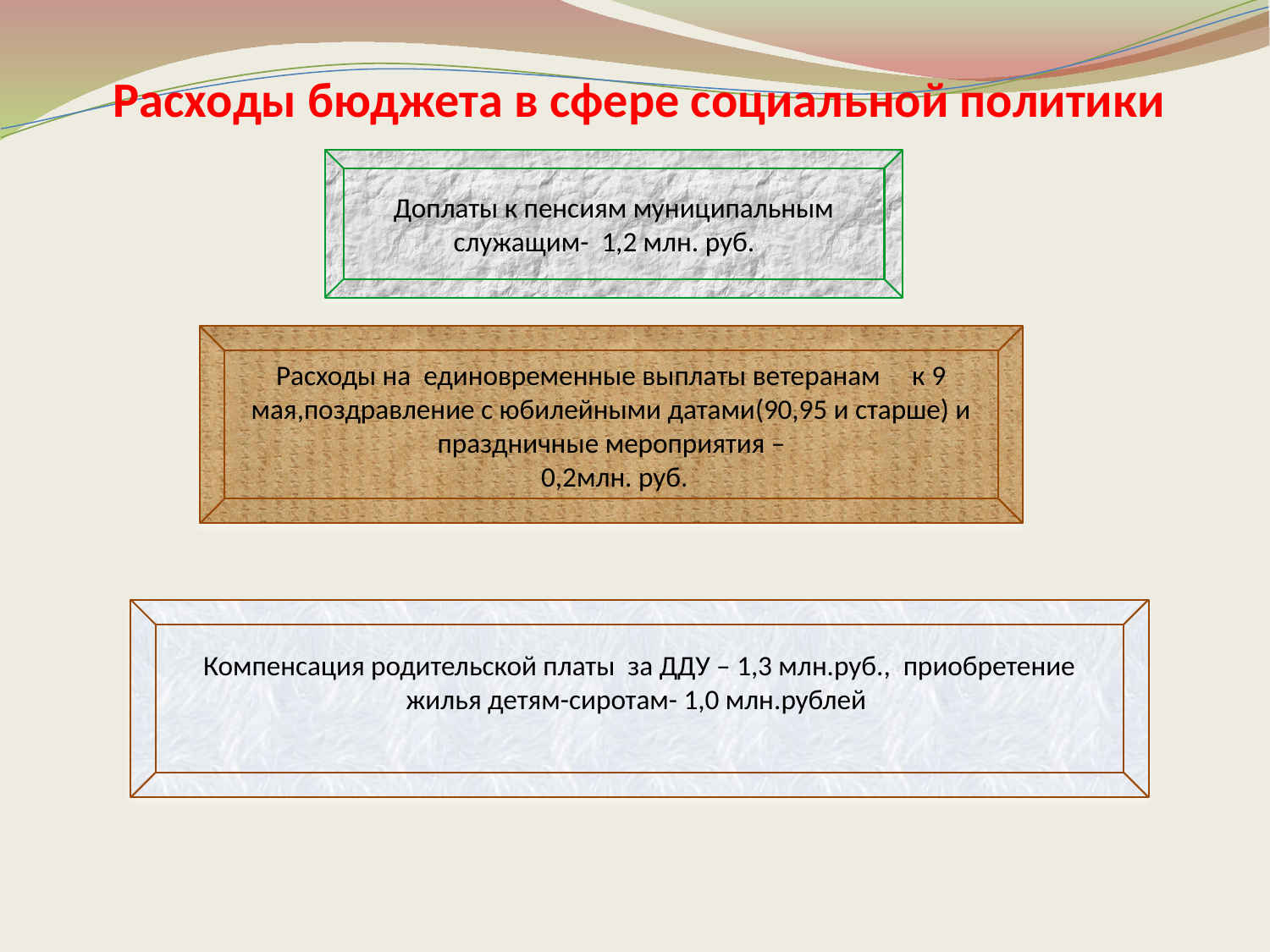

# Расходы бюджета в сфере социальной политики
Доплаты к пенсиям муниципальным служащим-  1,2 млн. руб.
Расходы на  единовременные выплаты ветеранам     к 9 мая,поздравление с юбилейными датами(90,95 и старше) и праздничные мероприятия –
 0,2млн. руб.

Компенсация родительской платы  за ДДУ – 1,3 млн.руб.,  приобретение жилья детям-сиротам- 1,0 млн.рублей